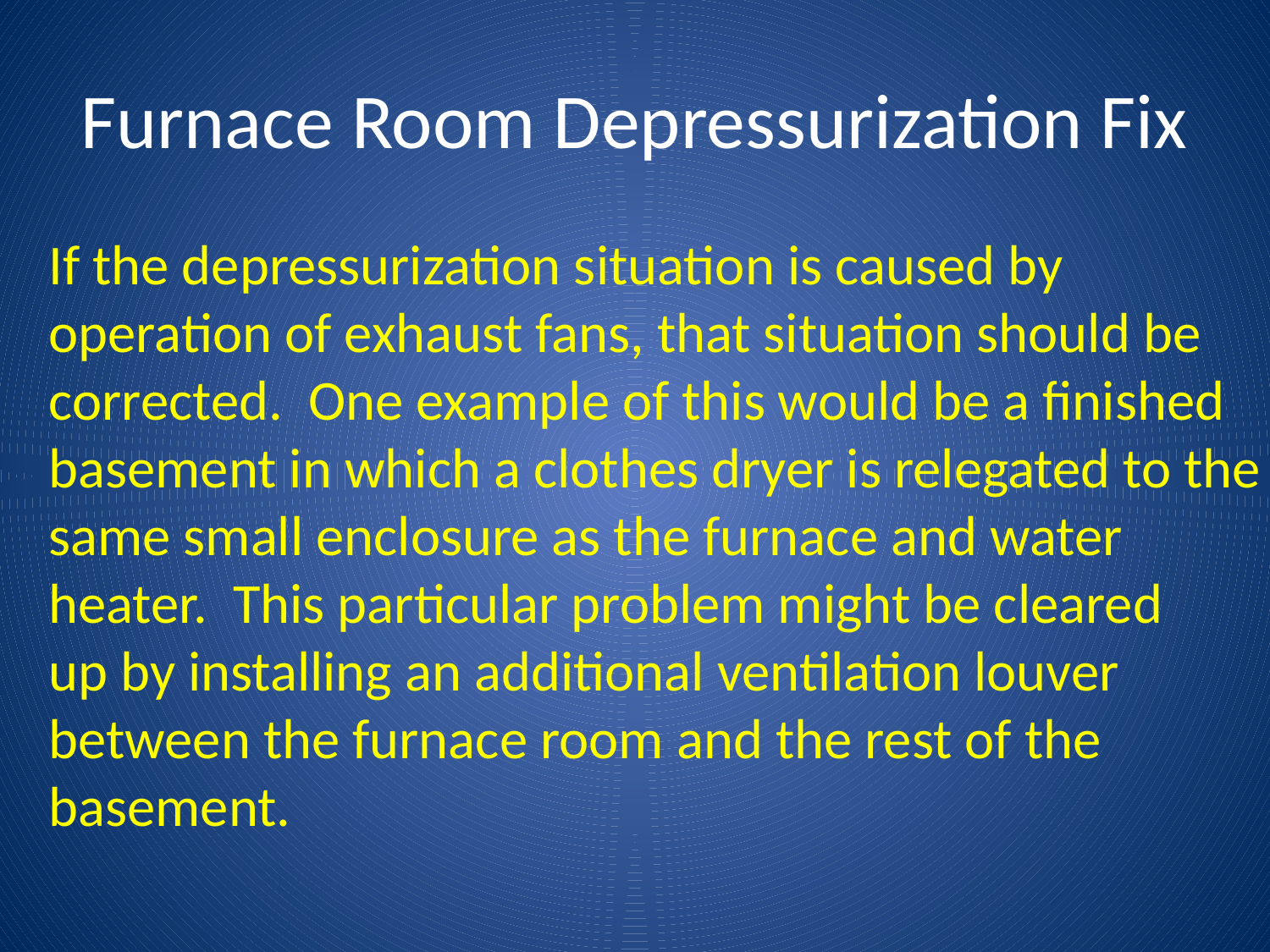

# Furnace Room Depressurization Fix
If the depressurization situation is caused by
operation of exhaust fans, that situation should be
corrected.  One example of this would be a finished
basement in which a clothes dryer is relegated to the
same small enclosure as the furnace and water
heater.  This particular problem might be cleared
up by installing an additional ventilation louver
between the furnace room and the rest of the
basement.